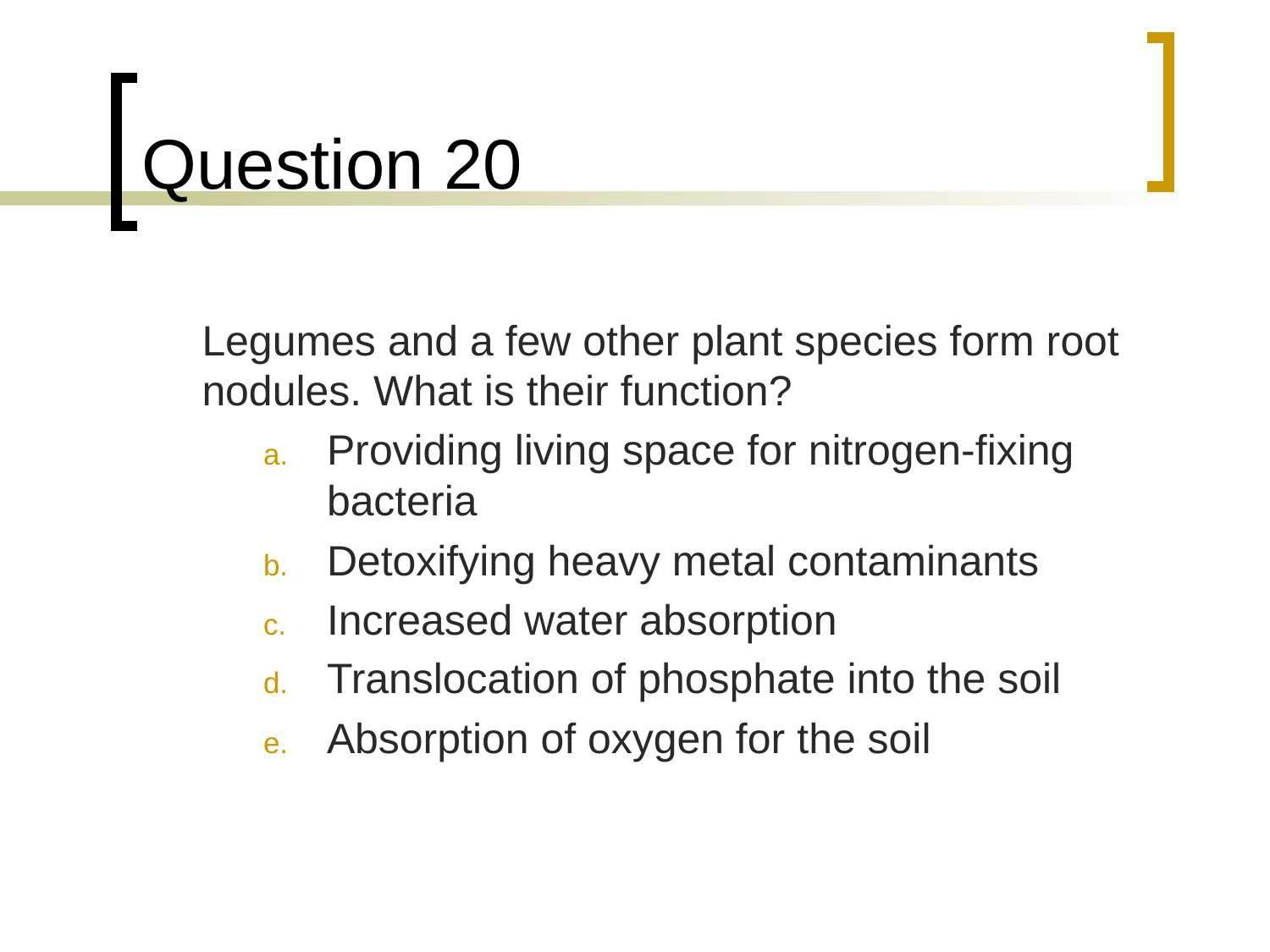

# Question 20
 	Legumes and a few other plant species form root nodules. What is their function?
Providing living space for nitrogen-fixing bacteria
Detoxifying heavy metal contaminants
Increased water absorption
Translocation of phosphate into the soil
Absorption of oxygen for the soil